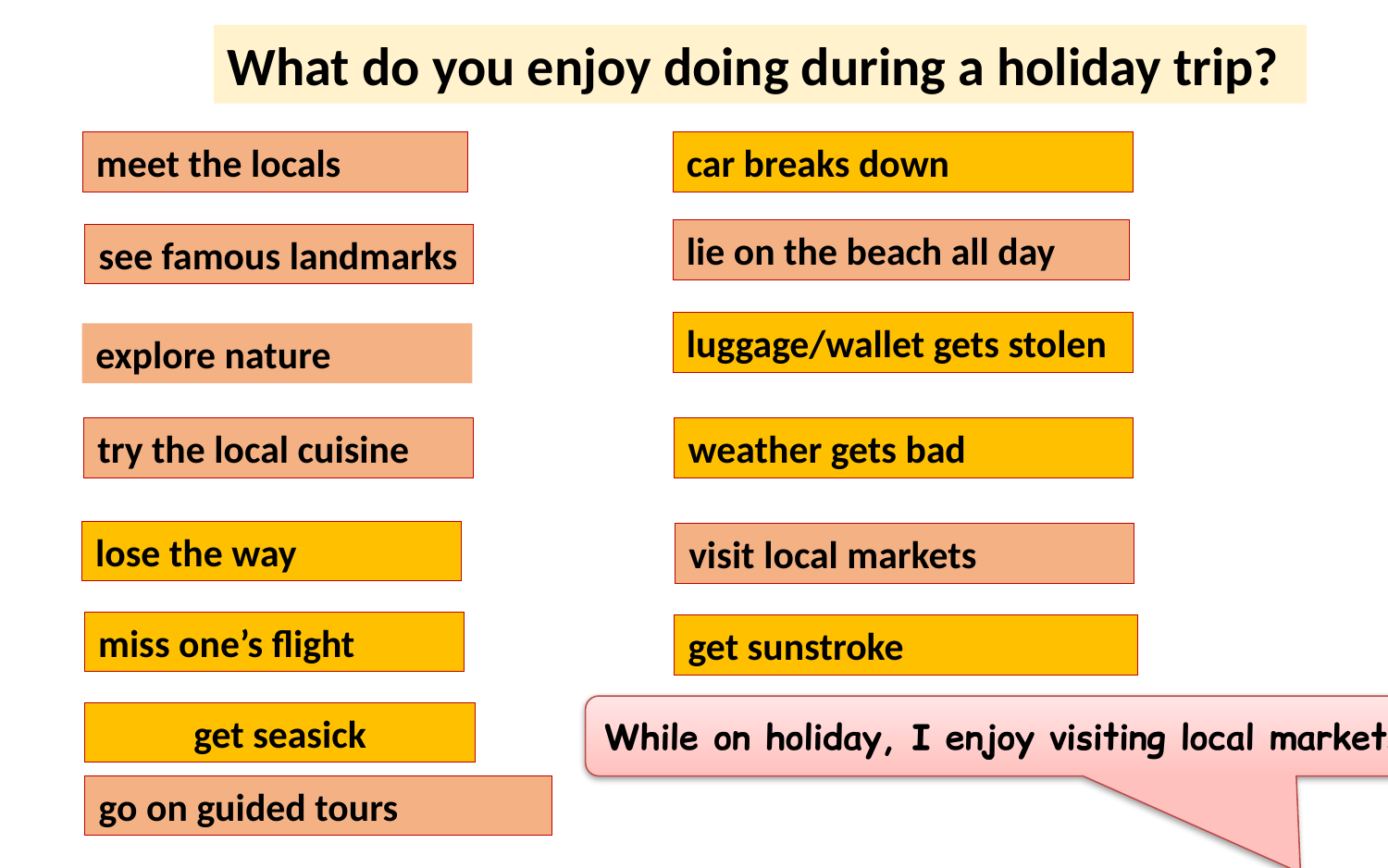

What do you enjoy doing during a holiday trip?
meet the locals
car breaks down
lie on the beach all day
see famous landmarks
luggage/wallet gets stolen
explore nature
try the local cuisine
weather gets bad
lose the way
visit local markets
miss one’s flight
get sunstroke
While on holiday, I enjoy visiting local markets.
get seasick
go on guided tours